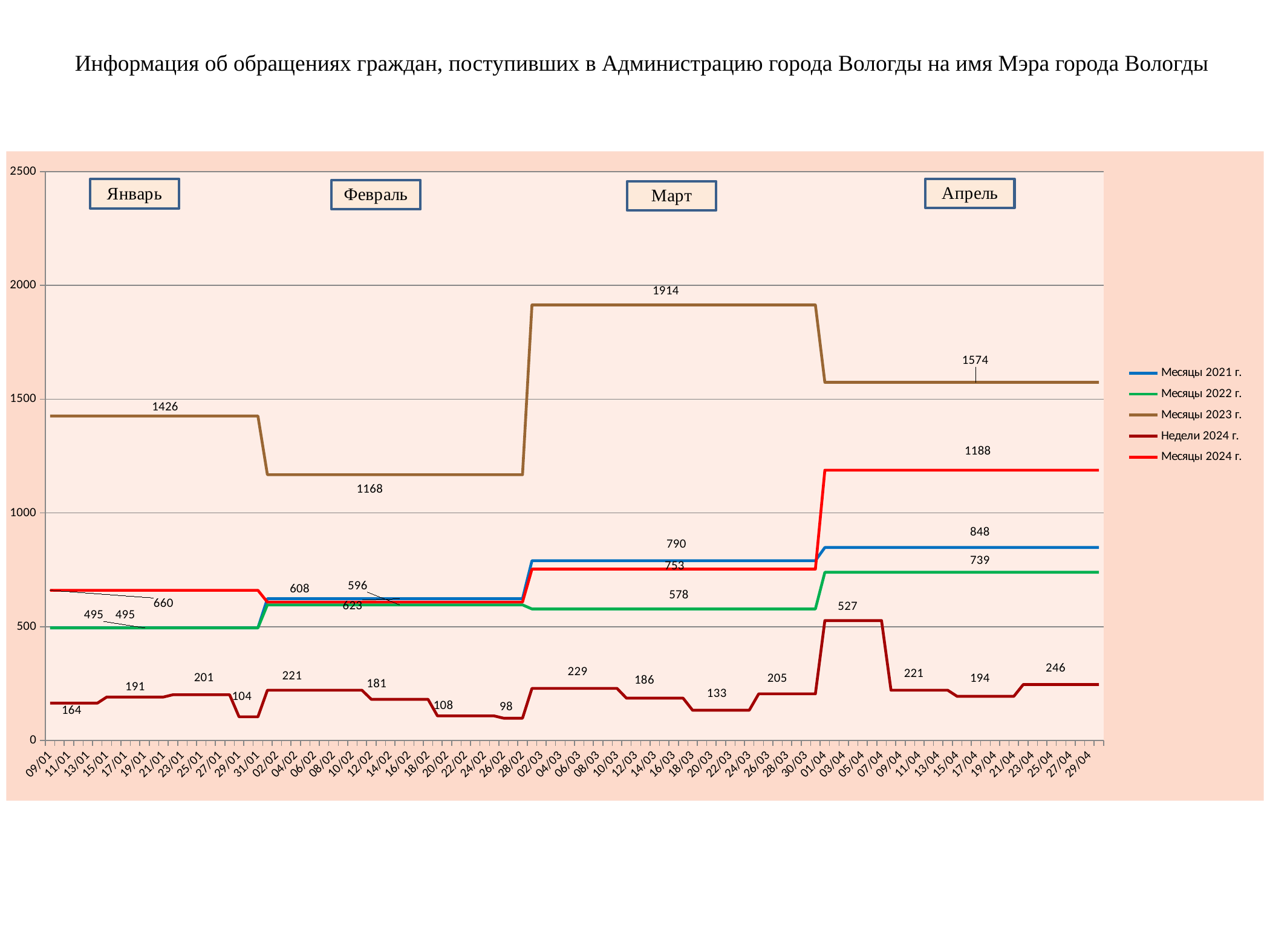

Информация об обращениях граждан, поступивших в Администрацию города Вологды на имя Мэра города Вологды

### Chart

| Category | Месяцы 2021 г. | Месяцы 2022 г. | Месяцы 2023 г. | Недели 2024 г. | Месяцы 2024 г. |
|---|---|---|---|---|---|
| 44935 | 495.0 | 495.0 | 1426.0 | 164.0 | 660.0 |
| 44936 | 495.0 | 495.0 | 1426.0 | 164.0 | 660.0 |
| 44937 | 495.0 | 495.0 | 1426.0 | 164.0 | 660.0 |
| 44938 | 495.0 | 495.0 | 1426.0 | 164.0 | 660.0 |
| 44939 | 495.0 | 495.0 | 1426.0 | 164.0 | 660.0 |
| 44940 | 495.0 | 495.0 | 1426.0 | 164.0 | 660.0 |
| 44941 | 495.0 | 495.0 | 1426.0 | 191.0 | 660.0 |
| 44942 | 495.0 | 495.0 | 1426.0 | 191.0 | 660.0 |
| 44943 | 495.0 | 495.0 | 1426.0 | 191.0 | 660.0 |
| 44944 | 495.0 | 495.0 | 1426.0 | 191.0 | 660.0 |
| 44945 | 495.0 | 495.0 | 1426.0 | 191.0 | 660.0 |
| 44946 | 495.0 | 495.0 | 1426.0 | 191.0 | 660.0 |
| 44947 | 495.0 | 495.0 | 1426.0 | 191.0 | 660.0 |
| 44948 | 495.0 | 495.0 | 1426.0 | 201.0 | 660.0 |
| 44949 | 495.0 | 495.0 | 1426.0 | 201.0 | 660.0 |
| 44950 | 495.0 | 495.0 | 1426.0 | 201.0 | 660.0 |
| 44951 | 495.0 | 495.0 | 1426.0 | 201.0 | 660.0 |
| 44952 | 495.0 | 495.0 | 1426.0 | 201.0 | 660.0 |
| 44953 | 495.0 | 495.0 | 1426.0 | 201.0 | 660.0 |
| 44954 | 495.0 | 495.0 | 1426.0 | 201.0 | 660.0 |
| 44955 | 495.0 | 495.0 | 1426.0 | 104.0 | 660.0 |
| 44956 | 495.0 | 495.0 | 1426.0 | 104.0 | 660.0 |
| 44957 | 495.0 | 495.0 | 1426.0 | 104.0 | 660.0 |
| 44958 | 623.0 | 596.0 | 1168.0 | 221.0 | 608.0 |
| 44959 | 623.0 | 596.0 | 1168.0 | 221.0 | 608.0 |
| 44960 | 623.0 | 596.0 | 1168.0 | 221.0 | 608.0 |
| 44961 | 623.0 | 596.0 | 1168.0 | 221.0 | 608.0 |
| 44962 | 623.0 | 596.0 | 1168.0 | 221.0 | 608.0 |
| 44963 | 623.0 | 596.0 | 1168.0 | 221.0 | 608.0 |
| 44964 | 623.0 | 596.0 | 1168.0 | 221.0 | 608.0 |
| 44965 | 623.0 | 596.0 | 1168.0 | 221.0 | 608.0 |
| 44966 | 623.0 | 596.0 | 1168.0 | 221.0 | 608.0 |
| 44967 | 623.0 | 596.0 | 1168.0 | 221.0 | 608.0 |
| 44968 | 623.0 | 596.0 | 1168.0 | 221.0 | 608.0 |
| 44969 | 623.0 | 596.0 | 1168.0 | 181.0 | 608.0 |
| 44970 | 623.0 | 596.0 | 1168.0 | 181.0 | 608.0 |
| 44971 | 623.0 | 596.0 | 1168.0 | 181.0 | 608.0 |
| 44972 | 623.0 | 596.0 | 1168.0 | 181.0 | 608.0 |
| 44973 | 623.0 | 596.0 | 1168.0 | 181.0 | 608.0 |
| 44974 | 623.0 | 596.0 | 1168.0 | 181.0 | 608.0 |
| 44975 | 623.0 | 596.0 | 1168.0 | 181.0 | 608.0 |
| 44976 | 623.0 | 596.0 | 1168.0 | 108.0 | 608.0 |
| 44977 | 623.0 | 596.0 | 1168.0 | 108.0 | 608.0 |
| 44978 | 623.0 | 596.0 | 1168.0 | 108.0 | 608.0 |
| 44979 | 623.0 | 596.0 | 1168.0 | 108.0 | 608.0 |
| 44980 | 623.0 | 596.0 | 1168.0 | 108.0 | 608.0 |
| 44981 | 623.0 | 596.0 | 1168.0 | 108.0 | 608.0 |
| 44982 | 623.0 | 596.0 | 1168.0 | 108.0 | 608.0 |
| 44983 | 623.0 | 596.0 | 1168.0 | 98.0 | 608.0 |
| 44984 | 623.0 | 596.0 | 1168.0 | 98.0 | 608.0 |
| 44985 | 623.0 | 596.0 | 1168.0 | 98.0 | 608.0 |
| 44986 | 790.0 | 578.0 | 1914.0 | 229.0 | 753.0 |
| 44987 | 790.0 | 578.0 | 1914.0 | 229.0 | 753.0 |
| 44988 | 790.0 | 578.0 | 1914.0 | 229.0 | 753.0 |
| 44989 | 790.0 | 578.0 | 1914.0 | 229.0 | 753.0 |
| 44990 | 790.0 | 578.0 | 1914.0 | 229.0 | 753.0 |
| 44991 | 790.0 | 578.0 | 1914.0 | 229.0 | 753.0 |
| 44992 | 790.0 | 578.0 | 1914.0 | 229.0 | 753.0 |
| 44993 | 790.0 | 578.0 | 1914.0 | 229.0 | 753.0 |
| 44994 | 790.0 | 578.0 | 1914.0 | 229.0 | 753.0 |
| 44995 | 790.0 | 578.0 | 1914.0 | 229.0 | 753.0 |
| 44996 | 790.0 | 578.0 | 1914.0 | 186.0 | 753.0 |
| 44997 | 790.0 | 578.0 | 1914.0 | 186.0 | 753.0 |
| 44998 | 790.0 | 578.0 | 1914.0 | 186.0 | 753.0 |
| 44999 | 790.0 | 578.0 | 1914.0 | 186.0 | 753.0 |
| 45000 | 790.0 | 578.0 | 1914.0 | 186.0 | 753.0 |
| 45001 | 790.0 | 578.0 | 1914.0 | 186.0 | 753.0 |
| 45002 | 790.0 | 578.0 | 1914.0 | 186.0 | 753.0 |
| 45003 | 790.0 | 578.0 | 1914.0 | 133.0 | 753.0 |
| 45004 | 790.0 | 578.0 | 1914.0 | 133.0 | 753.0 |
| 45005 | 790.0 | 578.0 | 1914.0 | 133.0 | 753.0 |
| 45006 | 790.0 | 578.0 | 1914.0 | 133.0 | 753.0 |
| 45007 | 790.0 | 578.0 | 1914.0 | 133.0 | 753.0 |
| 45008 | 790.0 | 578.0 | 1914.0 | 133.0 | 753.0 |
| 45009 | 790.0 | 578.0 | 1914.0 | 133.0 | 753.0 |
| 45010 | 790.0 | 578.0 | 1914.0 | 205.0 | 753.0 |
| 45011 | 790.0 | 578.0 | 1914.0 | 205.0 | 753.0 |
| 45012 | 790.0 | 578.0 | 1914.0 | 205.0 | 753.0 |
| 45013 | 790.0 | 578.0 | 1914.0 | 205.0 | 753.0 |
| 45014 | 790.0 | 578.0 | 1914.0 | 205.0 | 753.0 |
| 45015 | 790.0 | 578.0 | 1914.0 | 205.0 | 753.0 |
| 45016 | 790.0 | 578.0 | 1914.0 | 205.0 | 753.0 |
| 45017 | 848.0 | 739.0 | 1574.0 | 527.0 | 1188.0 |
| 45018 | 848.0 | 739.0 | 1574.0 | 527.0 | 1188.0 |
| 45019 | 848.0 | 739.0 | 1574.0 | 527.0 | 1188.0 |
| 45020 | 848.0 | 739.0 | 1574.0 | 527.0 | 1188.0 |
| 45021 | 848.0 | 739.0 | 1574.0 | 527.0 | 1188.0 |
| 45022 | 848.0 | 739.0 | 1574.0 | 527.0 | 1188.0 |
| 45023 | 848.0 | 739.0 | 1574.0 | 527.0 | 1188.0 |
| 45024 | 848.0 | 739.0 | 1574.0 | 221.0 | 1188.0 |
| 45025 | 848.0 | 739.0 | 1574.0 | 221.0 | 1188.0 |
| 45026 | 848.0 | 739.0 | 1574.0 | 221.0 | 1188.0 |
| 45027 | 848.0 | 739.0 | 1574.0 | 221.0 | 1188.0 |
| 45028 | 848.0 | 739.0 | 1574.0 | 221.0 | 1188.0 |
| 45029 | 848.0 | 739.0 | 1574.0 | 221.0 | 1188.0 |
| 45030 | 848.0 | 739.0 | 1574.0 | 221.0 | 1188.0 |
| 45031 | 848.0 | 739.0 | 1574.0 | 194.0 | 1188.0 |
| 45032 | 848.0 | 739.0 | 1574.0 | 194.0 | 1188.0 |
| 45033 | 848.0 | 739.0 | 1574.0 | 194.0 | 1188.0 |
| 45034 | 848.0 | 739.0 | 1574.0 | 194.0 | 1188.0 |
| 45035 | 848.0 | 739.0 | 1574.0 | 194.0 | 1188.0 |
| 45036 | 848.0 | 739.0 | 1574.0 | 194.0 | 1188.0 |
| 45037 | 848.0 | 739.0 | 1574.0 | 194.0 | 1188.0 |
| 45038 | 848.0 | 739.0 | 1574.0 | 246.0 | 1188.0 |
| 45039 | 848.0 | 739.0 | 1574.0 | 246.0 | 1188.0 |
| 45040 | 848.0 | 739.0 | 1574.0 | 246.0 | 1188.0 |
| 45041 | 848.0 | 739.0 | 1574.0 | 246.0 | 1188.0 |
| 45042 | 848.0 | 739.0 | 1574.0 | 246.0 | 1188.0 |
| 45043 | 848.0 | 739.0 | 1574.0 | 246.0 | 1188.0 |
| 45044 | 848.0 | 739.0 | 1574.0 | 246.0 | 1188.0 |
| 45045 | 848.0 | 739.0 | 1574.0 | 246.0 | 1188.0 |
| 45046 | 848.0 | 739.0 | 1574.0 | 246.0 | 1188.0 |